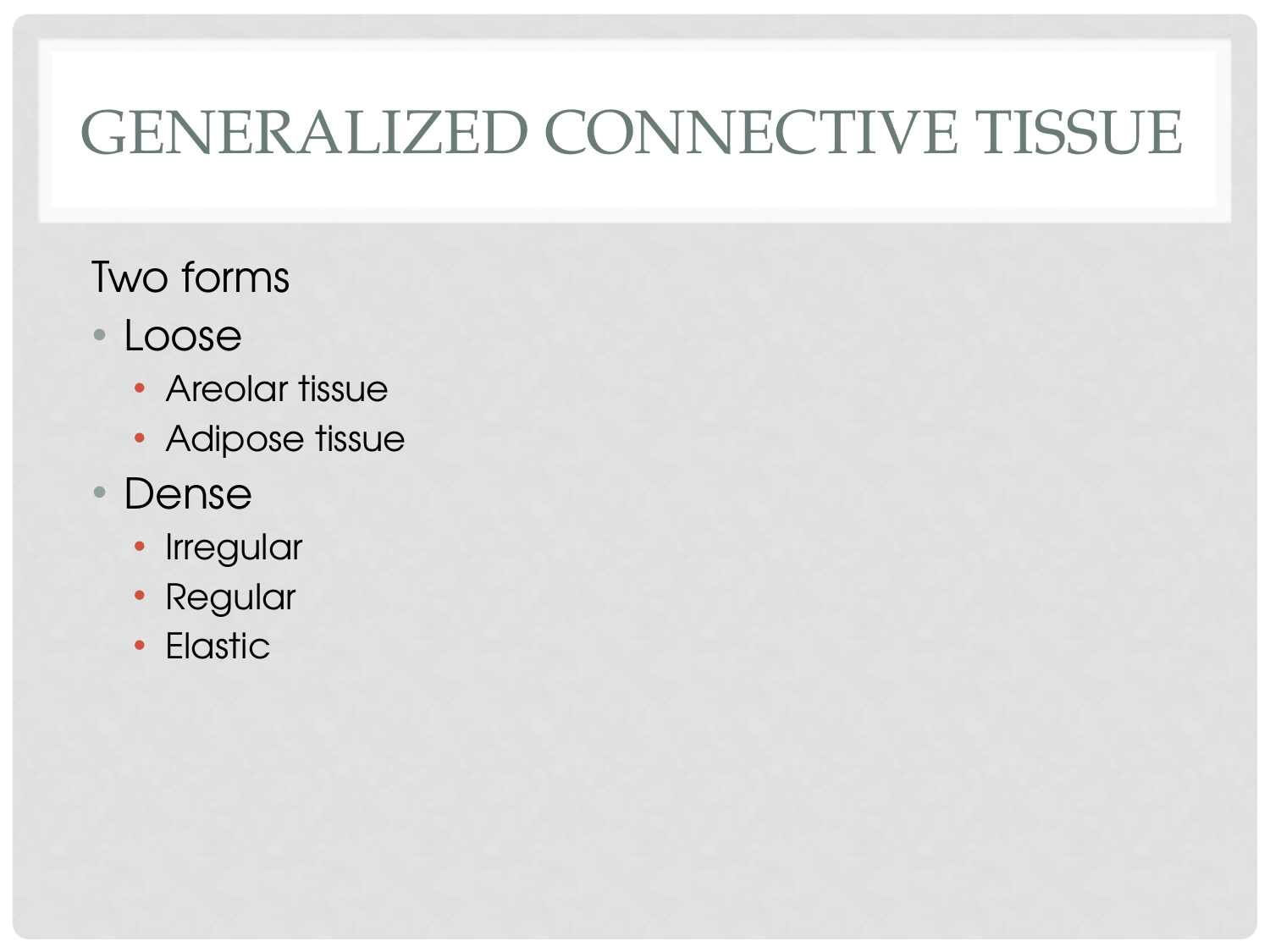

# Generalized connective tissue
Two forms
Loose
Areolar tissue
Adipose tissue
Dense
Irregular
Regular
Elastic